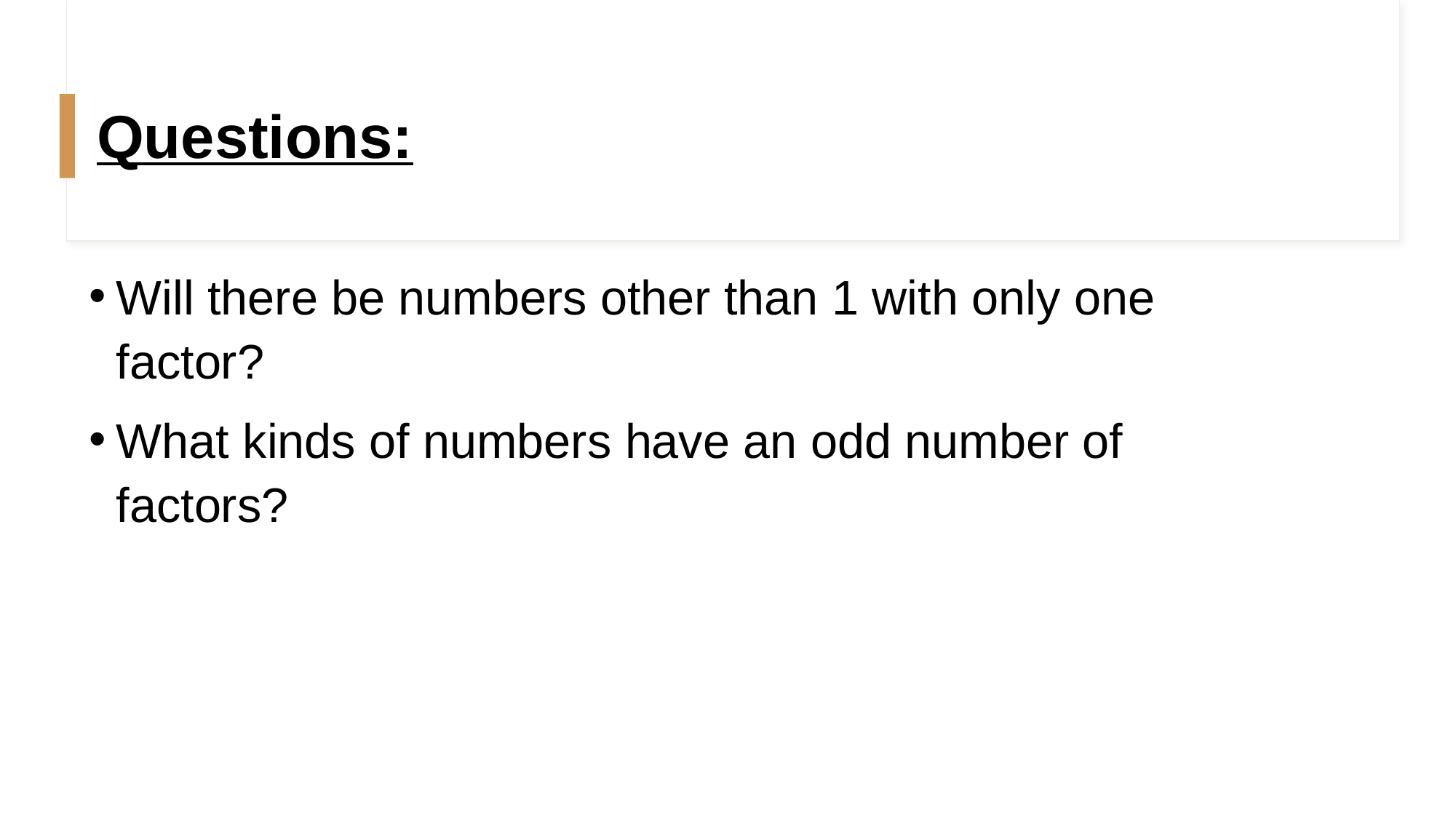

# Questions:
Will there be numbers other than 1 with only one factor?
What kinds of numbers have an odd number of factors?